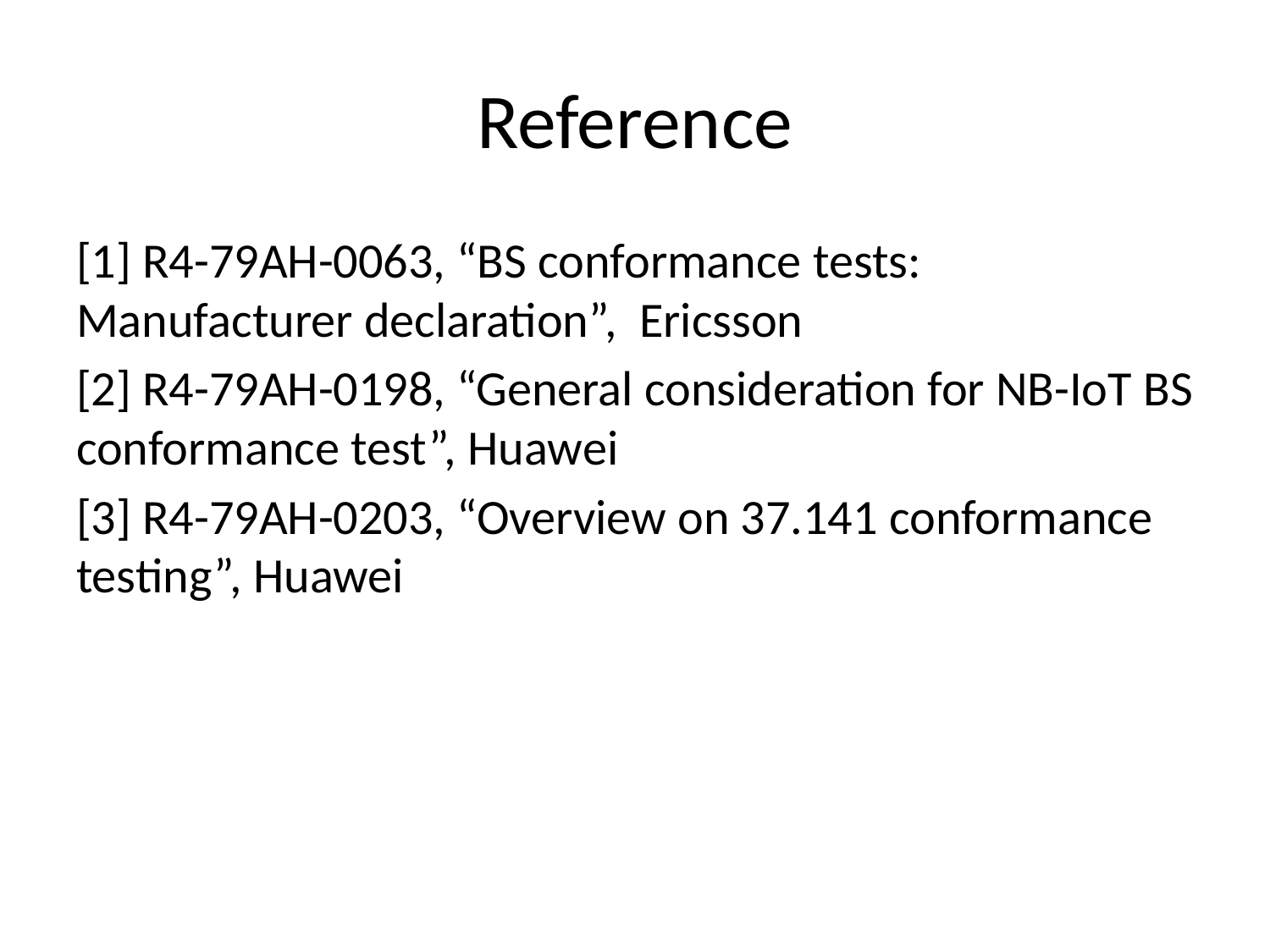

# Reference
[1] R4-79AH-0063, “BS conformance tests: Manufacturer declaration”,  Ericsson
[2] R4-79AH-0198, “General consideration for NB-IoT BS conformance test”, Huawei
[3] R4-79AH-0203, “Overview on 37.141 conformance testing”, Huawei